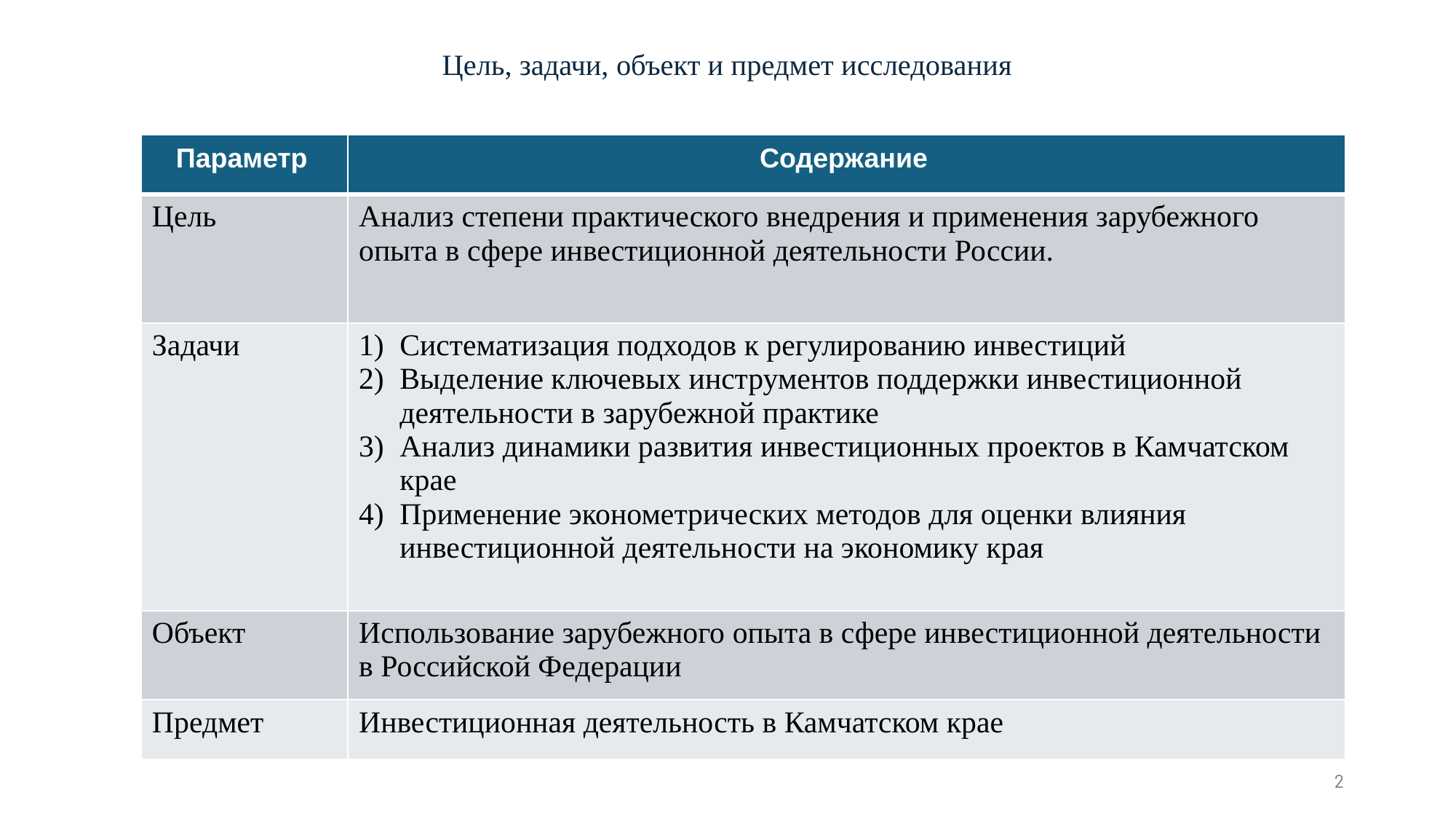

# Цель, задачи, объект и предмет исследования
| Параметр | Содержание |
| --- | --- |
| Цель | Анализ степени практического внедрения и применения зарубежного опыта в сфере инвестиционной деятельности России. |
| Задачи | Систематизация подходов к регулированию инвестиций Выделение ключевых инструментов поддержки инвестиционной деятельности в зарубежной практике Анализ динамики развития инвестиционных проектов в Камчатском крае Применение эконометрических методов для оценки влияния инвестиционной деятельности на экономику края |
| Объект | Использование зарубежного опыта в сфере инвестиционной деятельности в Российской Федерации |
| Предмет | Инвестиционная деятельность в Камчатском крае |
2